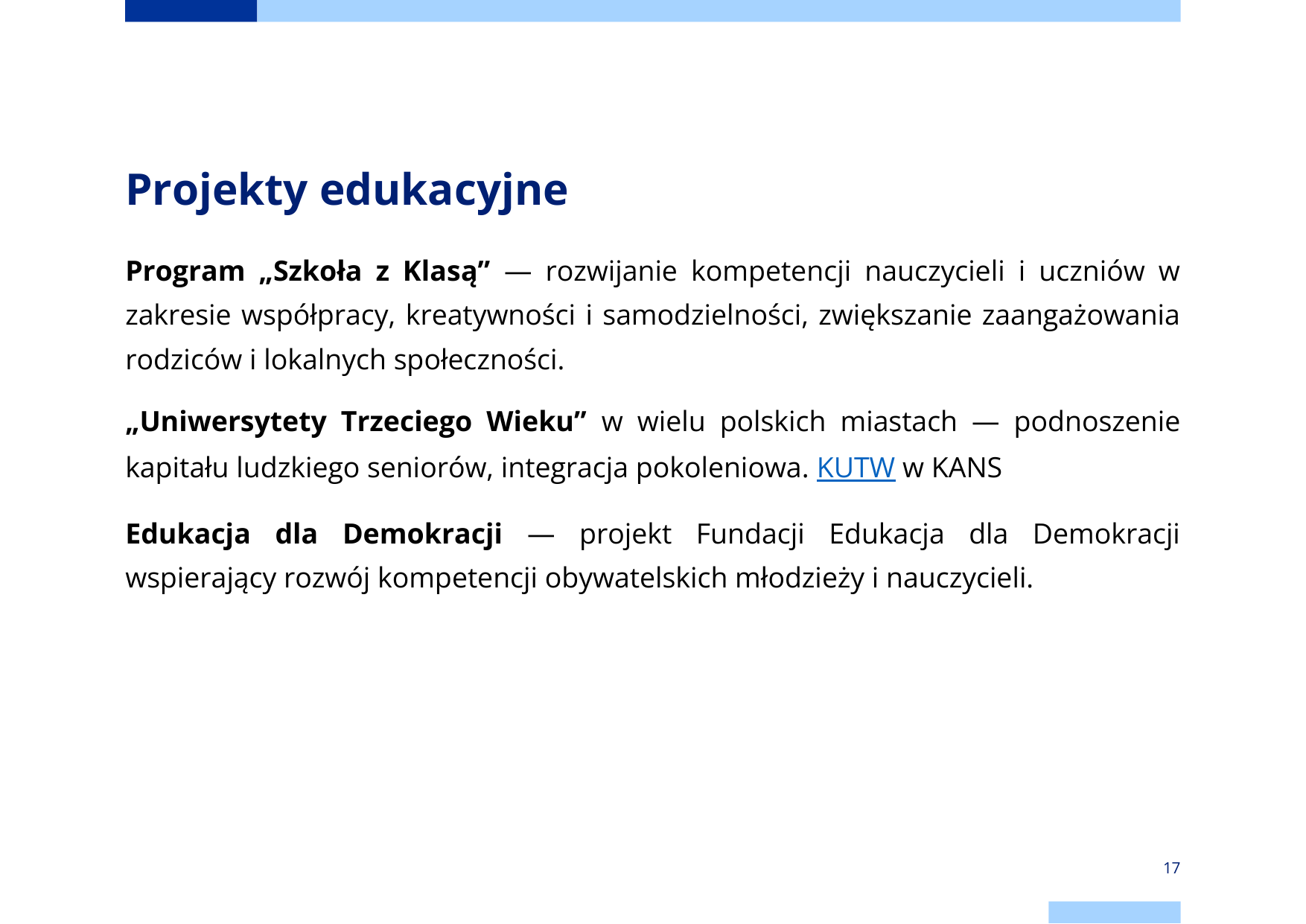

# Projekty edukacyjne
Program „Szkoła z Klasą” — rozwijanie kompetencji nauczycieli i uczniów w zakresie współpracy, kreatywności i samodzielności, zwiększanie zaangażowania rodziców i lokalnych społeczności.
„Uniwersytety Trzeciego Wieku” w wielu polskich miastach — podnoszenie kapitału ludzkiego seniorów, integracja pokoleniowa. KUTW w KANS
Edukacja dla Demokracji — projekt Fundacji Edukacja dla Demokracji wspierający rozwój kompetencji obywatelskich młodzieży i nauczycieli.

17